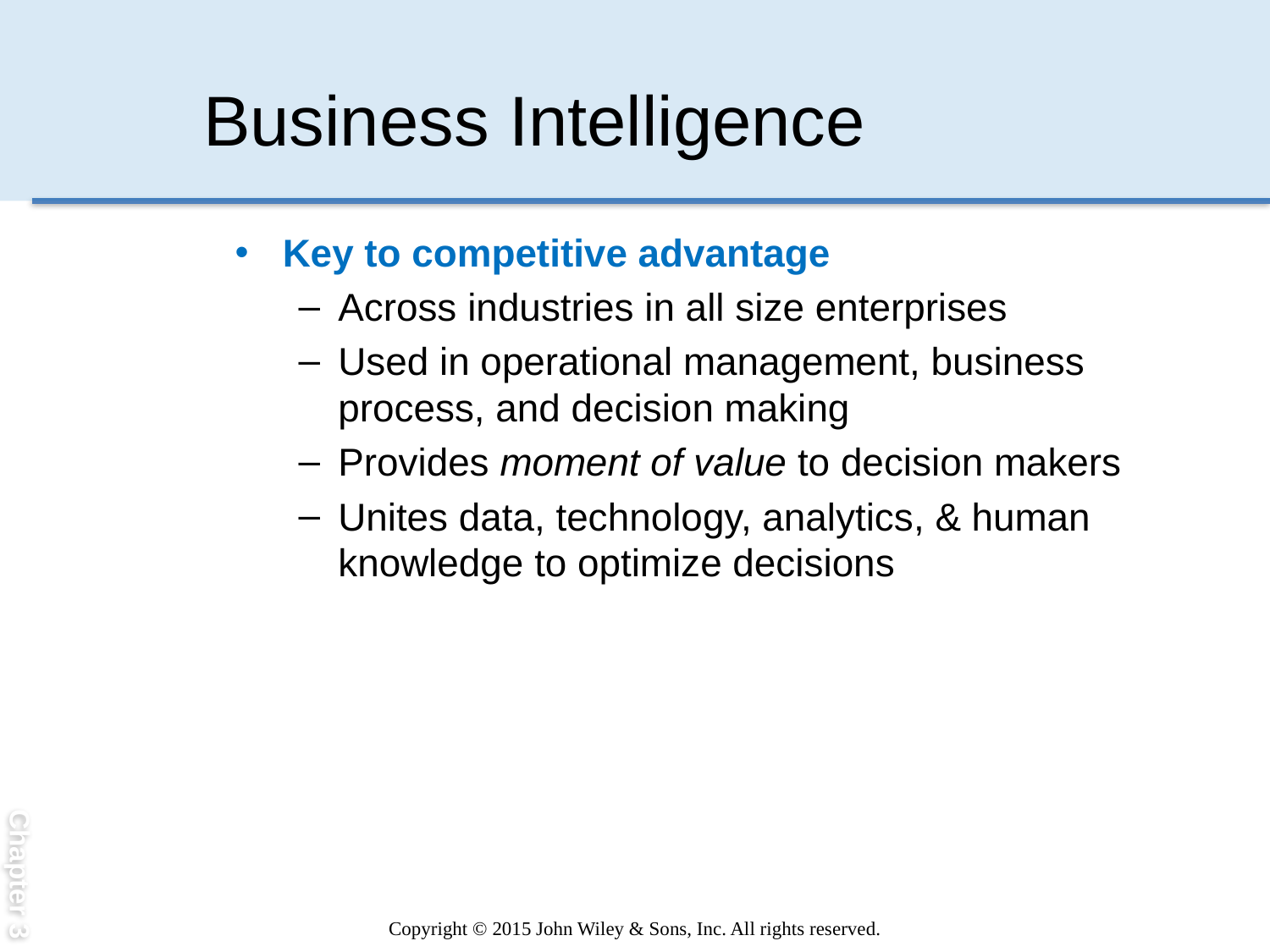

Chapter 3
# Business Intelligence
Key to competitive advantage
Across industries in all size enterprises
Used in operational management, business process, and decision making
Provides moment of value to decision makers
Unites data, technology, analytics, & human knowledge to optimize decisions